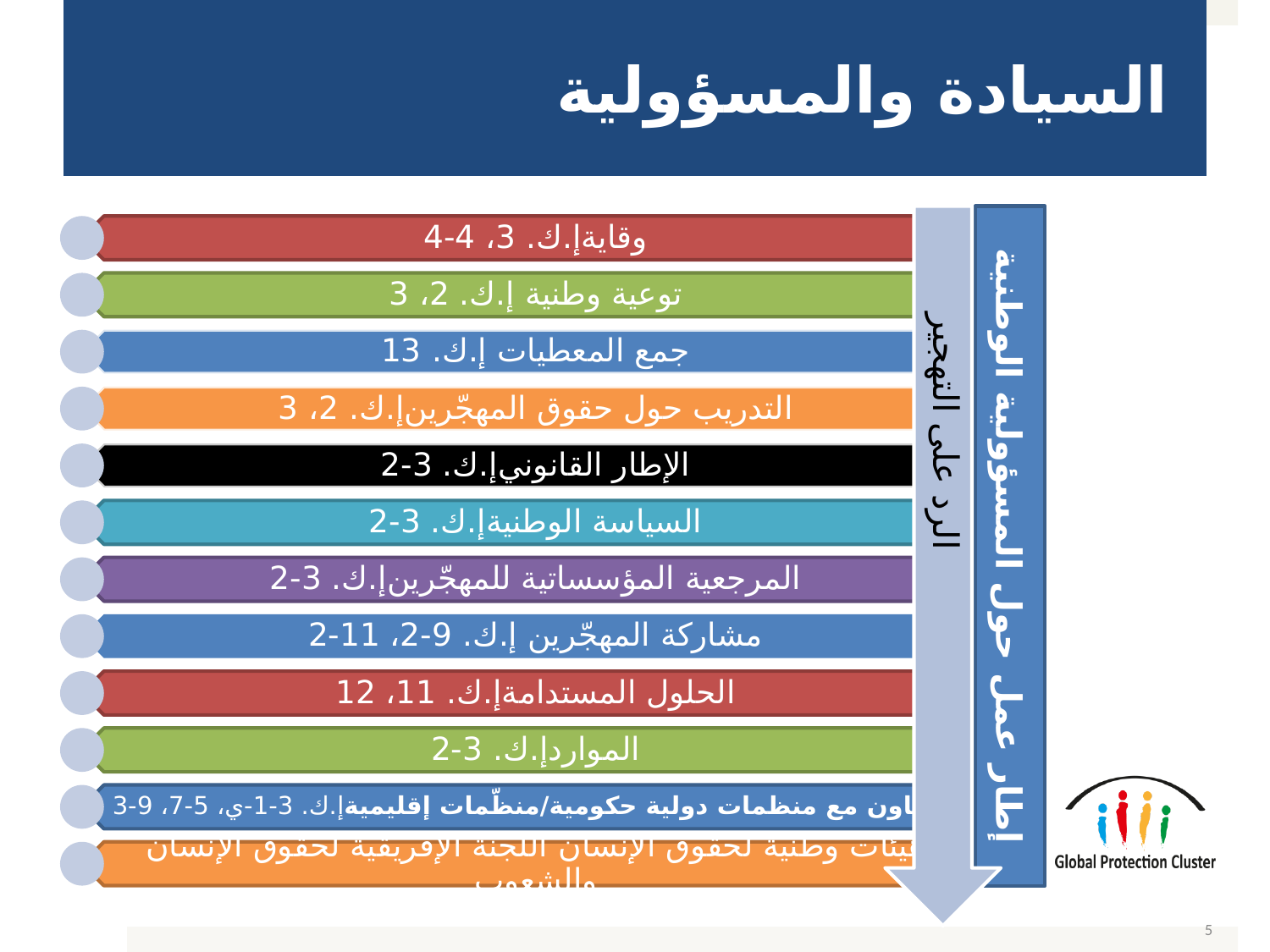

# السيادة والمسؤولية
وقاية	إ.ك. 3، 4-4
توعية وطنية 	إ.ك. 2، 3
جمع المعطيات 	إ.ك. 13
التدريب حول حقوق المهجّرين	إ.ك. 2، 3
الإطار القانوني	إ.ك. 3-2
السياسة الوطنية	إ.ك. 3-2
المرجعية المؤسساتية للمهجّرين	إ.ك. 3-2
مشاركة المهجّرين 	إ.ك. 9-2، 11-2
الحلول المستدامة	إ.ك. 11، 12
الموارد	إ.ك. 3-2
التعاون مع منظمات دولية حكومية/منظّمات إقليمية	إ.ك. 3-1-ي، 5-7، 9-3
هيئات وطنية لحقوق الإنسان 	اللجنة الإفريقية لحقوق الإنسان والشعوب
الرد على التهجير

إطار عمل حول المسؤولية الوطنية